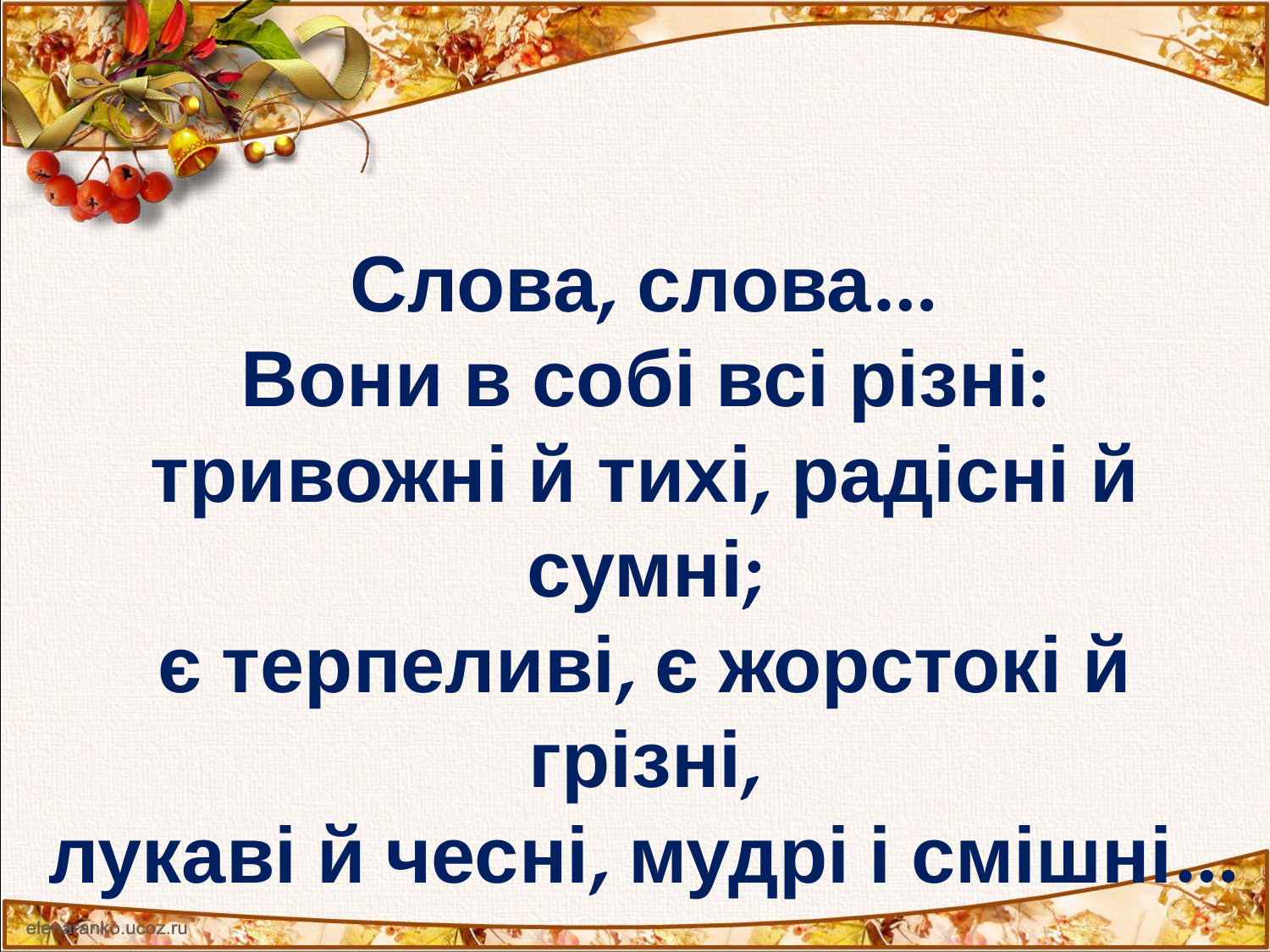

Слова, слова…
Вони в собі всі різні:
тривожні й тихі, радісні й сумні;
є терпеливі, є жорстокі й грізні,
лукаві й чесні, мудрі і смішні…